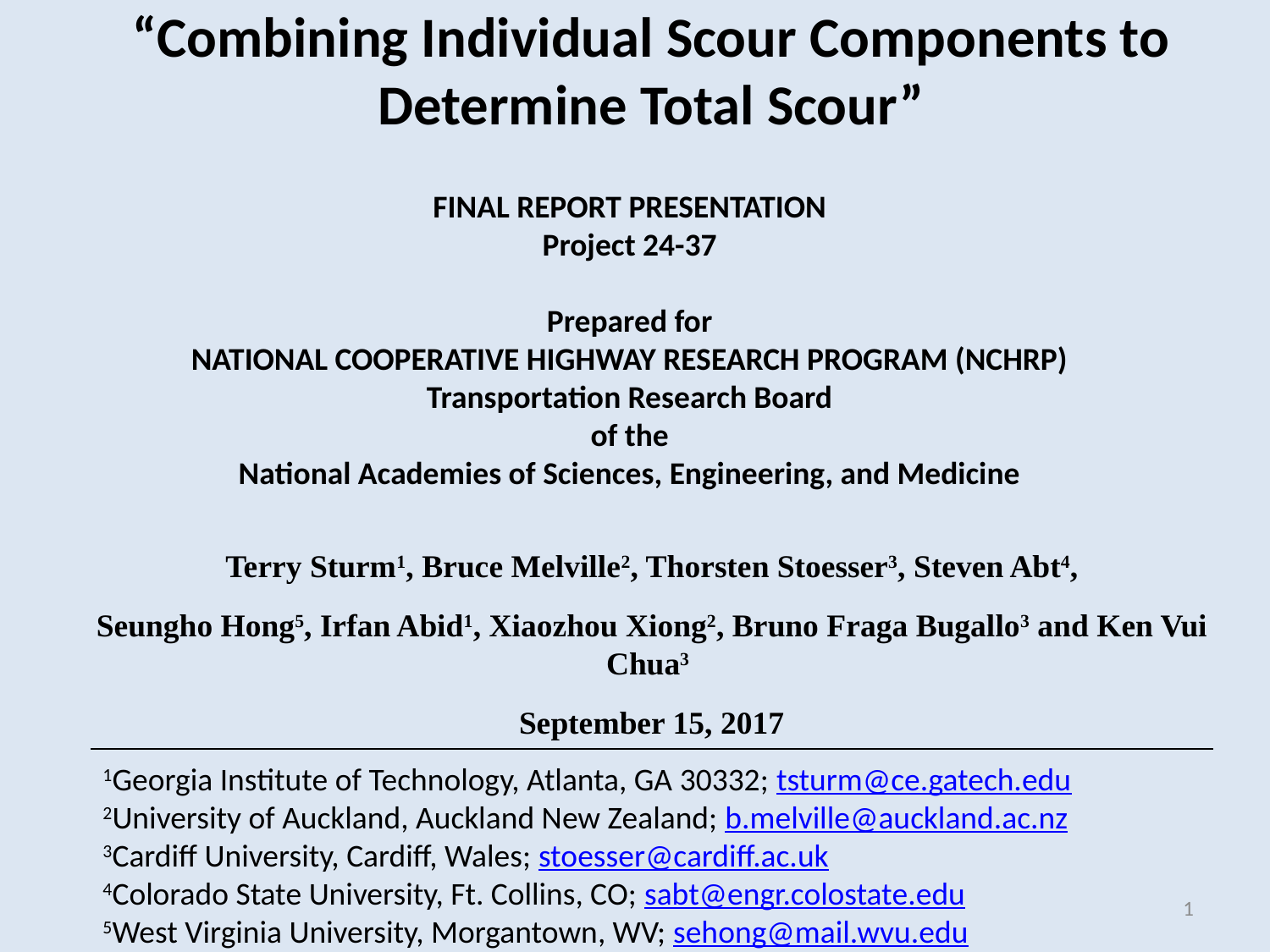

# “Combining Individual Scour Components to Determine Total Scour”
FINAL REPORT PRESENTATION
Project 24-37

Prepared for
National Cooperative Highway Research Program (NCHRP)
Transportation Research Board
of the
National Academies of Sciences, Engineering, and Medicine

Terry Sturm1, Bruce Melville2, Thorsten Stoesser3, Steven Abt4,
Seungho Hong5, Irfan Abid1, Xiaozhou Xiong2, Bruno Fraga Bugallo3 and Ken Vui Chua3
September 15, 2017
1Georgia Institute of Technology, Atlanta, GA 30332; tsturm@ce.gatech.edu
2University of Auckland, Auckland New Zealand; b.melville@auckland.ac.nz
3Cardiff University, Cardiff, Wales; stoesser@cardiff.ac.uk
4Colorado State University, Ft. Collins, CO; sabt@engr.colostate.edu
5West Virginia University, Morgantown, WV; sehong@mail.wvu.edu
1